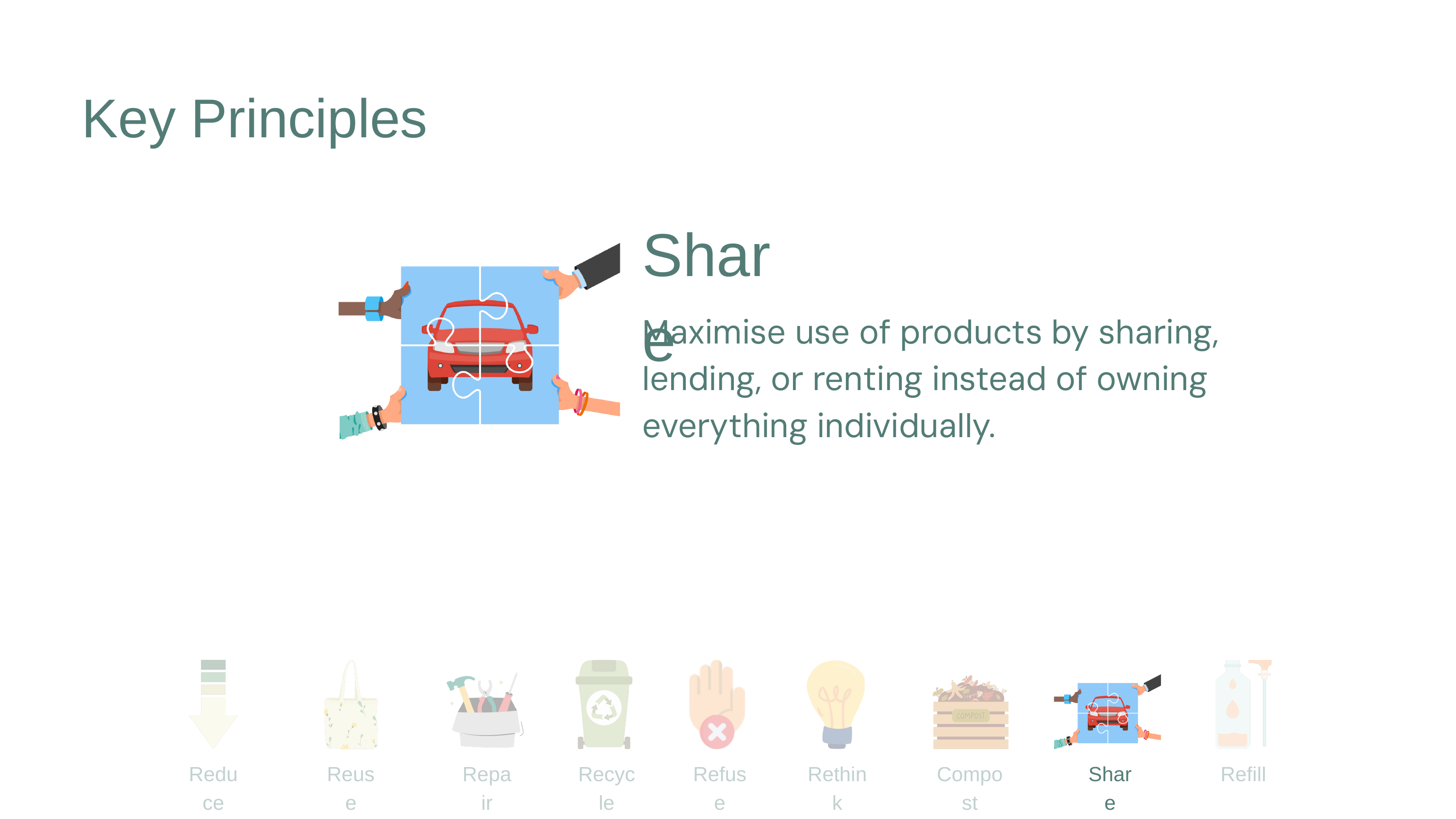

Key Principles
Share

Maximise use of products by sharing, lending, or renting instead of owning everything individually.

Reduce
Reuse
Repair
Recycle
Refuse
Rethink
Compost
Share
Refill